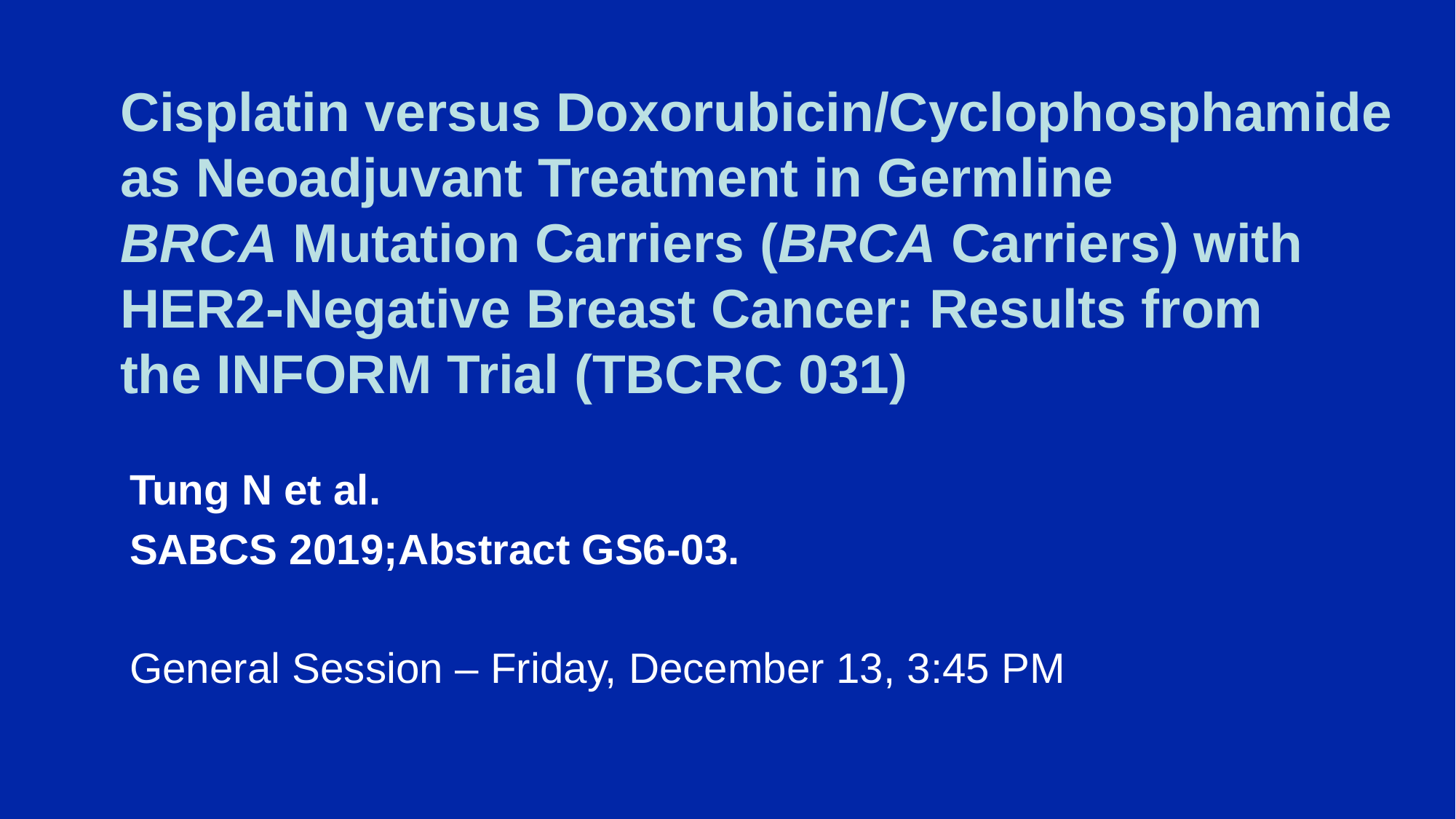

# Cisplatin versus Doxorubicin/Cyclophosphamide as Neoadjuvant Treatment in Germline BRCA Mutation Carriers (BRCA Carriers) with HER2-Negative Breast Cancer: Results from the INFORM Trial (TBCRC 031)
Tung N et al.
SABCS 2019;Abstract GS6-03.

General Session – Friday, December 13, 3:45 PM